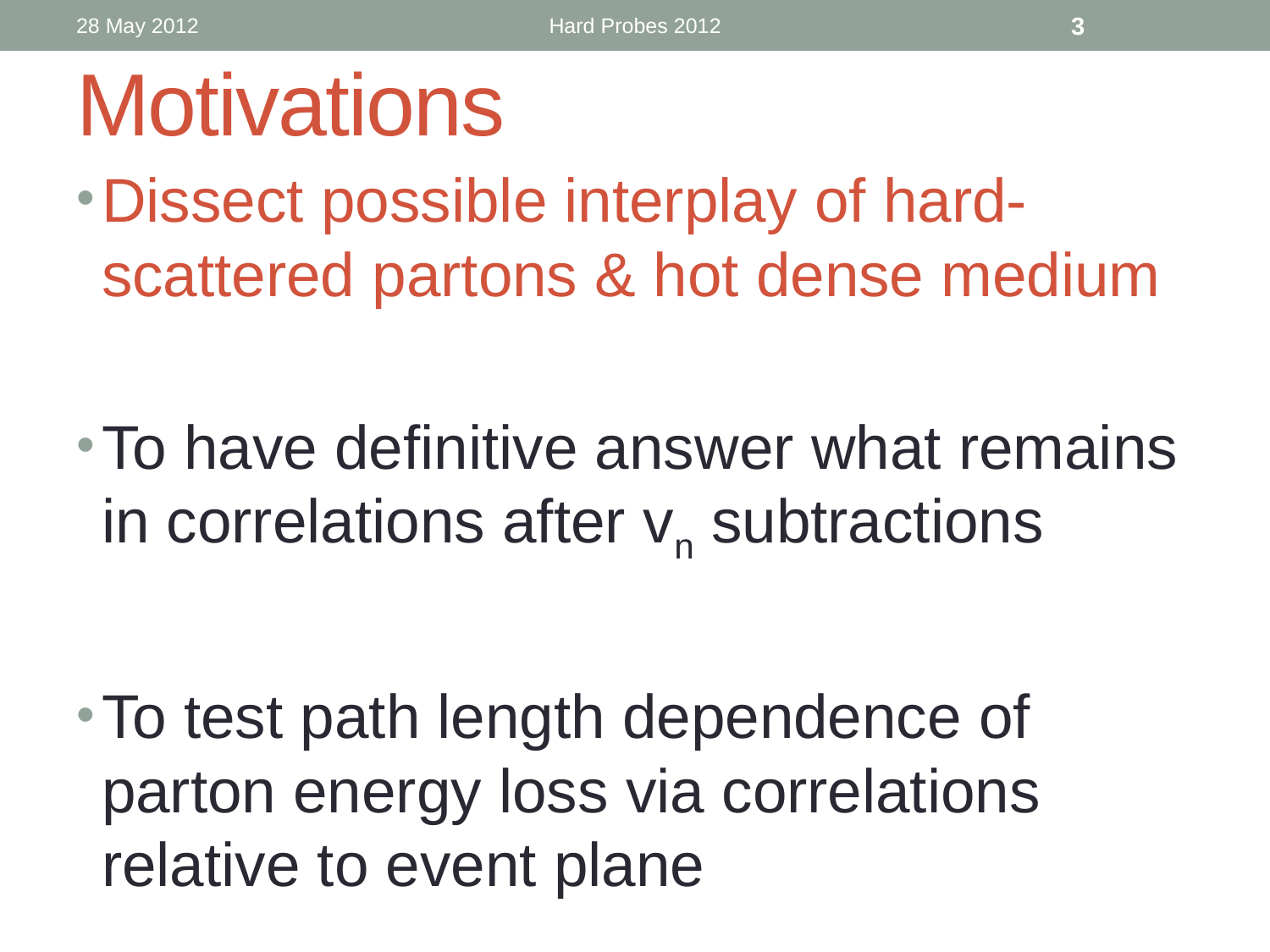

28 May 2012
Hard Probes 2012
3
# Motivations
Dissect possible interplay of hard-scattered partons & hot dense medium

To have definitive answer what remains in correlations after vn subtractions

To test path length dependence of parton energy loss via correlations relative to event plane